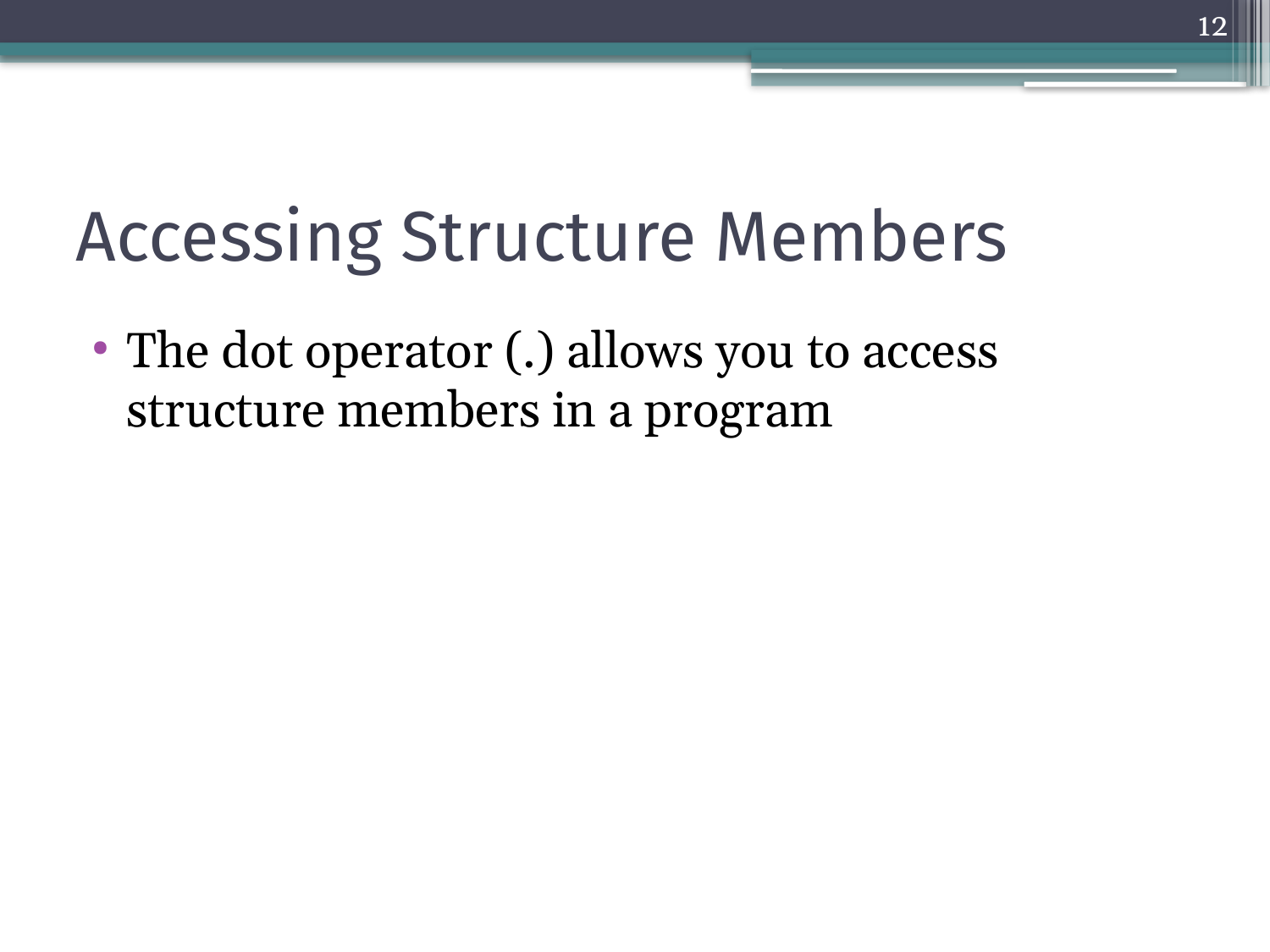

12
# Accessing Structure Members
The dot operator (.) allows you to access structure members in a program